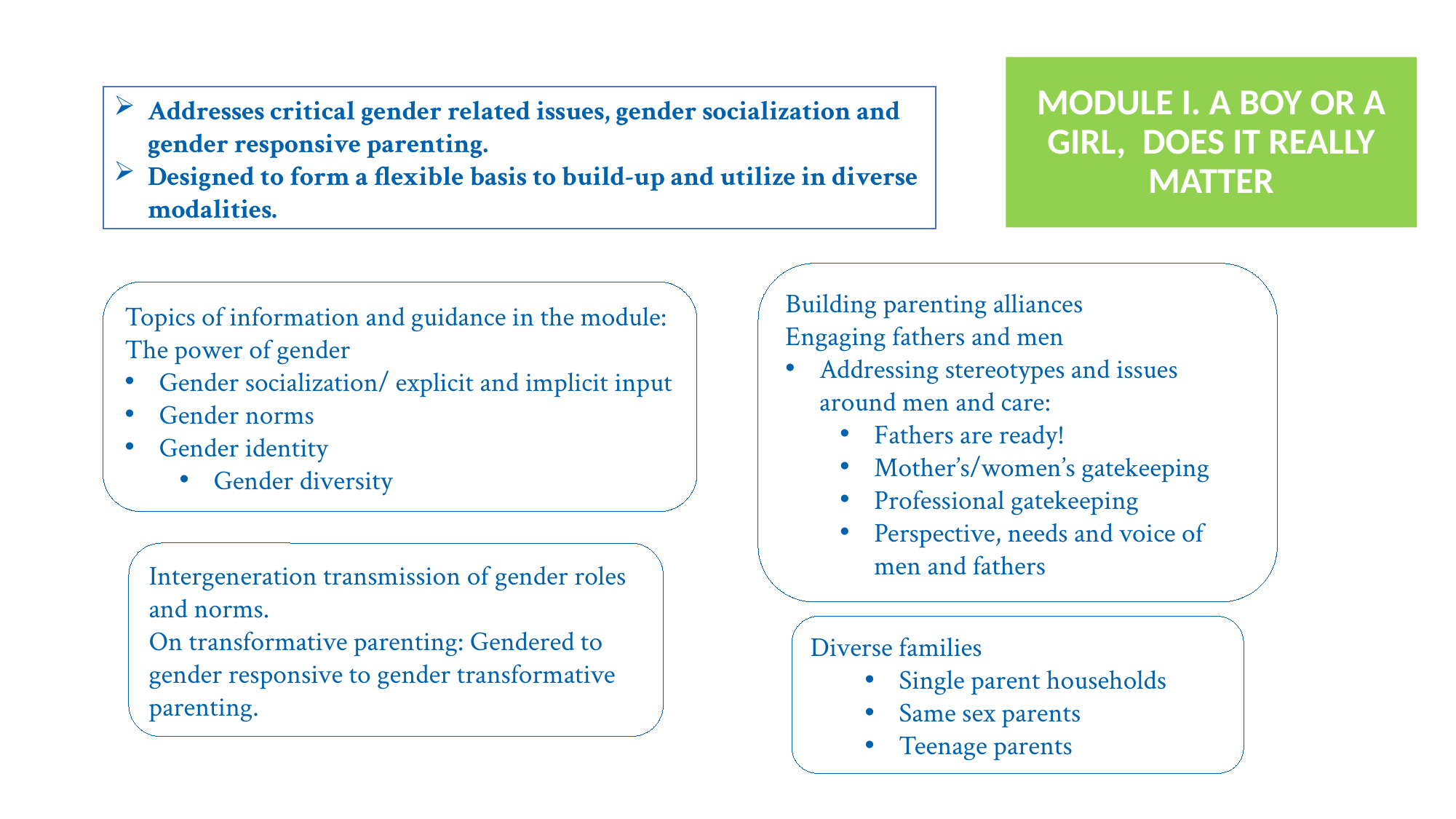

MODULE I. A BOY OR A GIRL,  DOES IT REALLY MATTER
Addresses critical gender related issues, gender socialization and gender responsive parenting.
Designed to form a flexible basis to build-up and utilize in diverse modalities.
Building parenting alliances
Engaging fathers and men
Addressing stereotypes and issues around men and care:
Fathers are ready!
Mother’s/women’s gatekeeping
Professional gatekeeping
Perspective, needs and voice of men and fathers
Topics of information and guidance in the module:
The power of gender
Gender socialization/ explicit and implicit input
Gender norms
Gender identity
Gender diversity
Intergeneration transmission of gender roles and norms.
On transformative parenting: Gendered to gender responsive to gender transformative parenting.
Diverse families
Single parent households
Same sex parents
Teenage parents